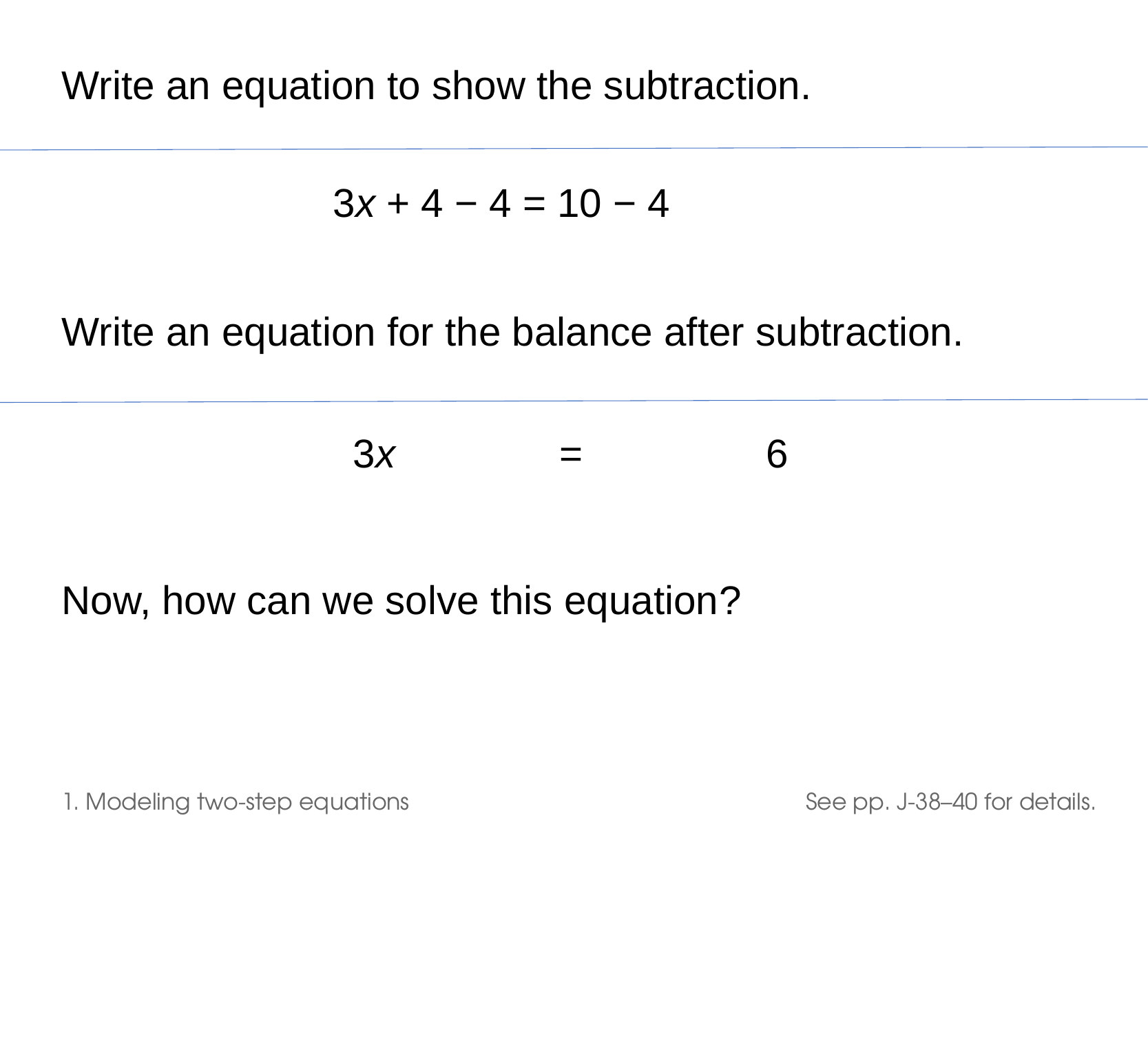

Write an equation to show the subtraction.
3x + 4 − 4 = 10 − 4
Write an equation for the balance after subtraction.
3x 		= 		6
Now, how can we solve this equation?
1. Modeling two-step equations
See pp. J-38–40 for details.